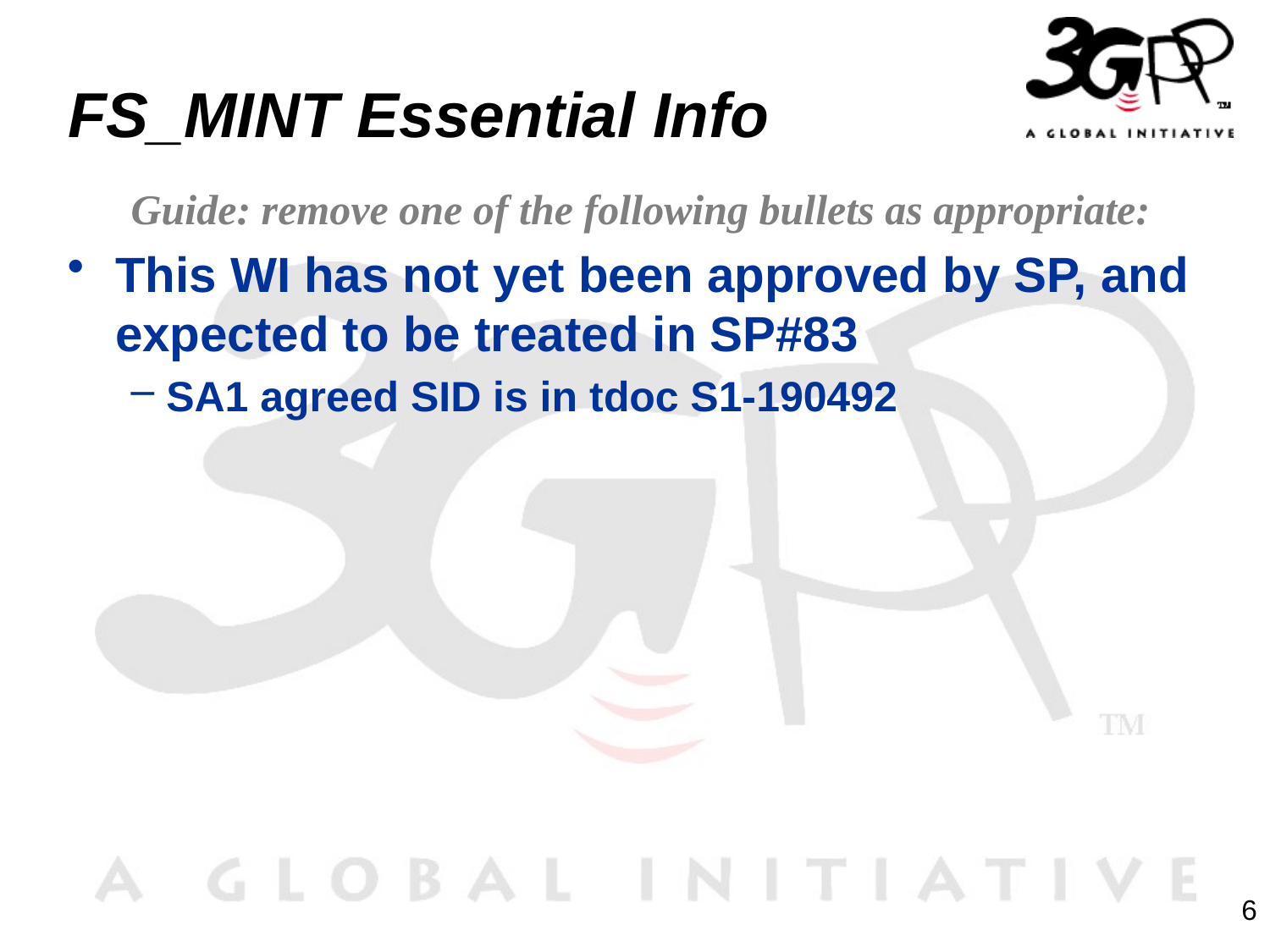

# FS_MINT Essential Info
Guide: remove one of the following bullets as appropriate:
This WI has not yet been approved by SP, and expected to be treated in SP#83
 SA1 agreed SID is in tdoc S1-190492
6